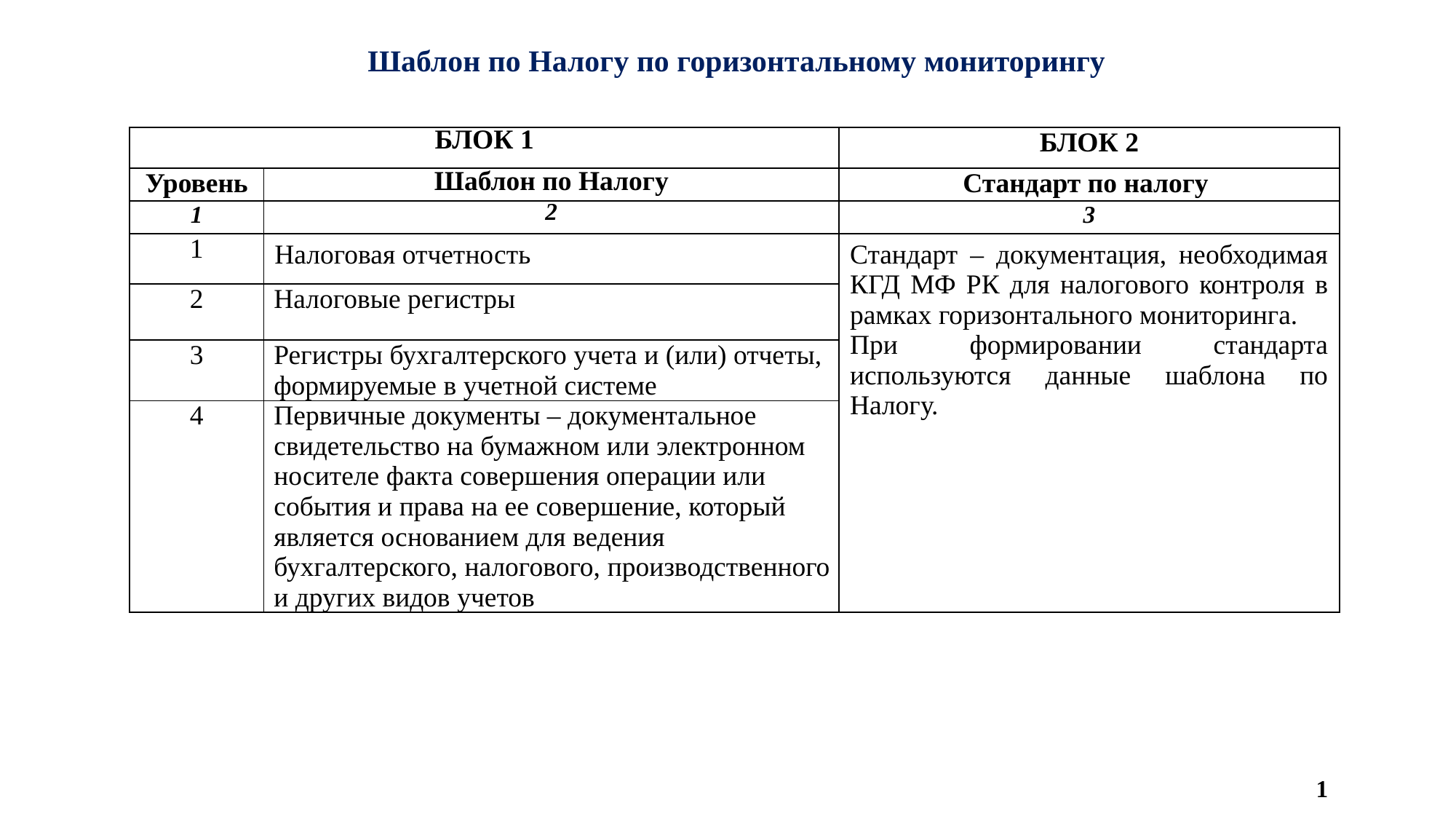

Шаблон по Налогу по горизонтальному мониторингу
| БЛОК 1 |  | БЛОК 2 |
| --- | --- | --- |
| Уровень | Шаблон по Налогу | Стандарт по налогу |
| 1 | 2 | 3 |
| 1 | Налоговая отчетность | Стандарт – документация, необходимая КГД МФ РК для налогового контроля в рамках горизонтального мониторинга. При формировании стандарта используются данные шаблона по Налогу. |
| 2 | Налоговые регистры |  |
| 3 | Регистры бухгалтерского учета и (или) отчеты, формируемые в учетной системе |  |
| 4 | Первичные документы – документальное свидетельство на бумажном или электронном носителе факта совершения операции или события и права на ее совершение, который является основанием для ведения бухгалтерского, налогового, производственного и других видов учетов |  |
1